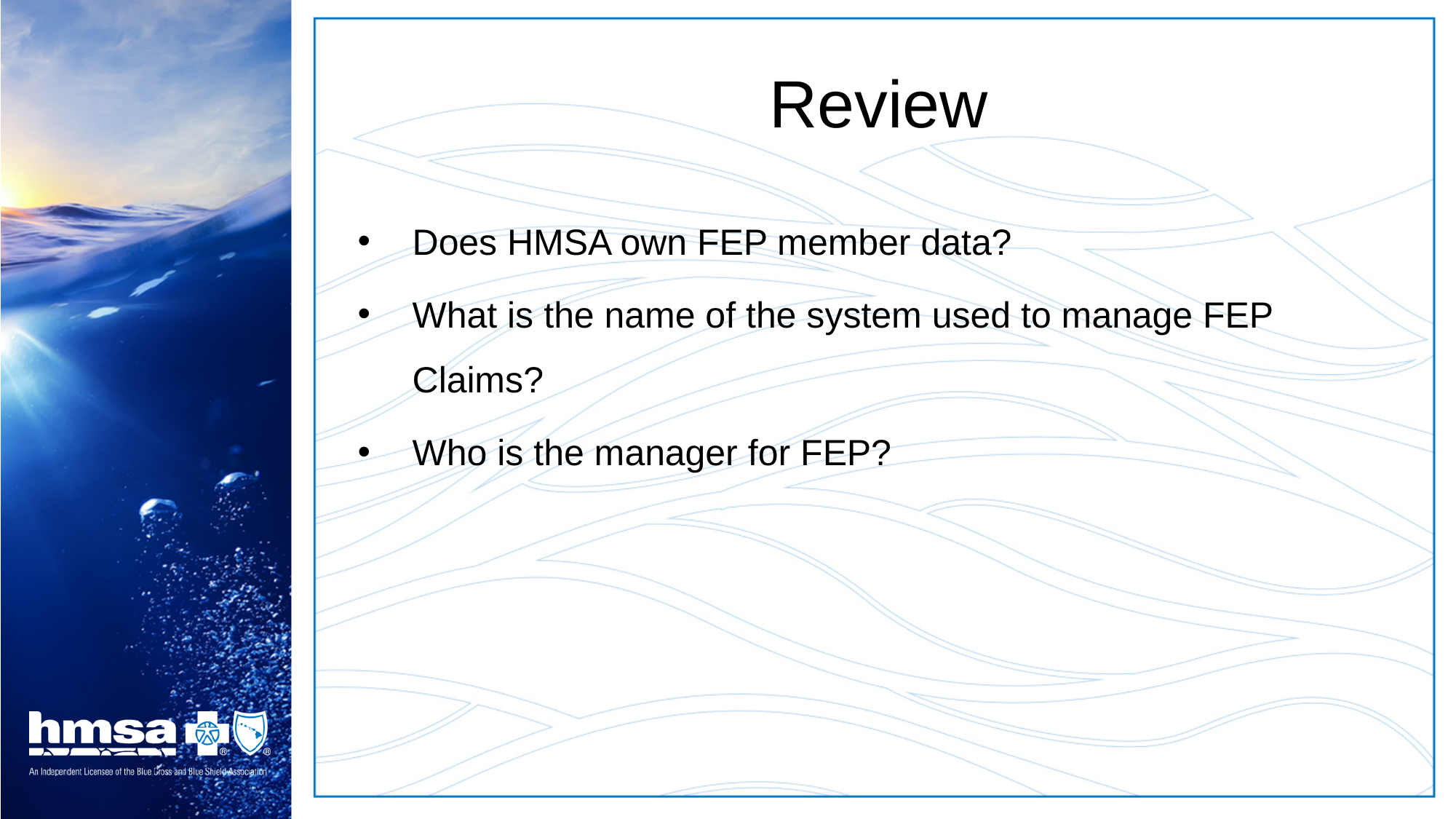

# Review
Does HMSA own FEP member data?
What is the name of the system used to manage FEP Claims?
Who is the manager for FEP?